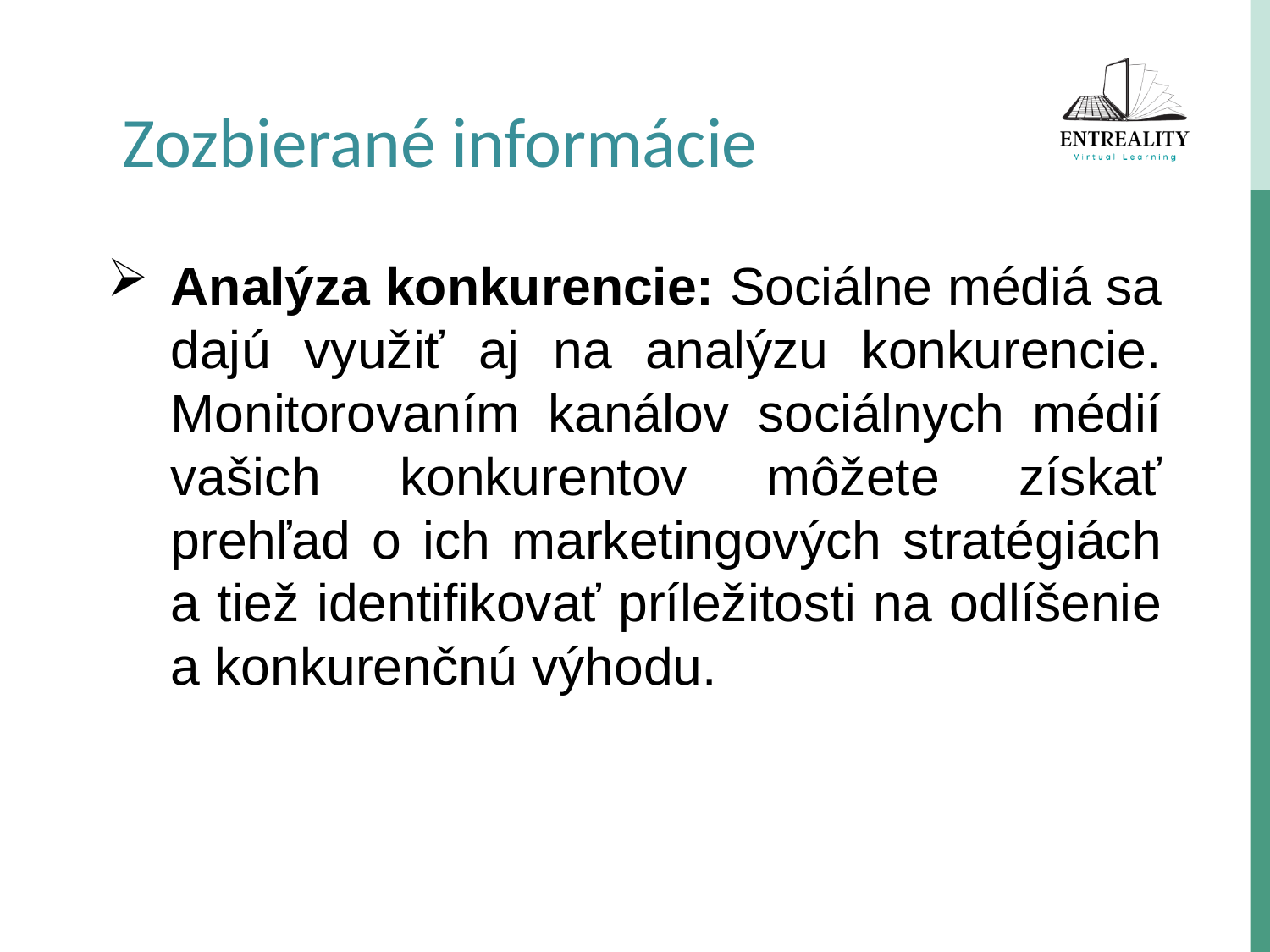

Zozbierané informácie
Analýza konkurencie: Sociálne médiá sa dajú využiť aj na analýzu konkurencie. Monitorovaním kanálov sociálnych médií vašich konkurentov môžete získať prehľad o ich marketingových stratégiách a tiež identifikovať príležitosti na odlíšenie a konkurenčnú výhodu.